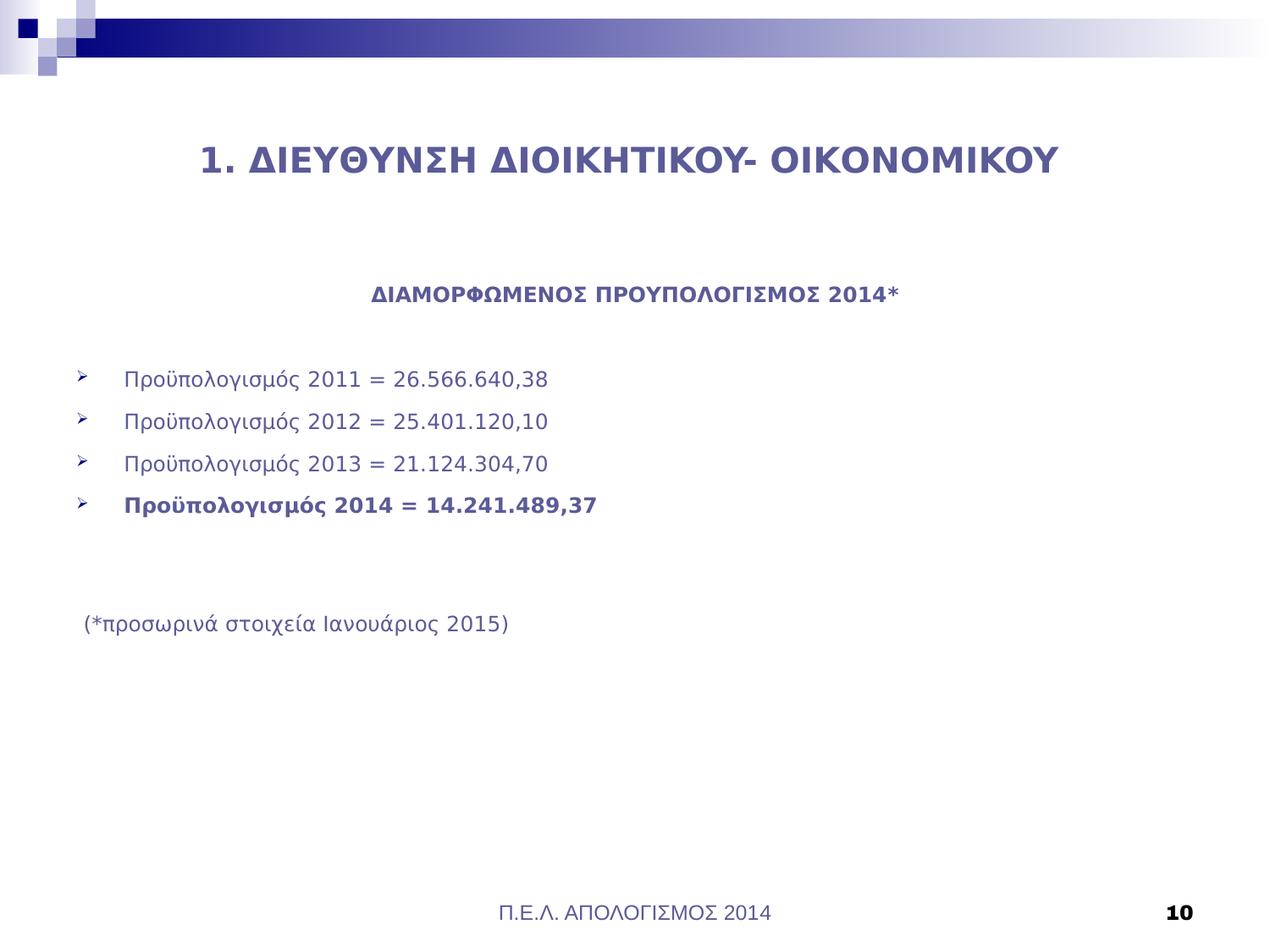

# 1. ΔΙΕΥΘΥΝΣΗ ΔΙΟΙΚHTIKOY- ΟΙΚΟΝOMIKOY
ΔΙΑΜΟΡΦΩΜΕΝΟΣ ΠΡΟΥΠΟΛΟΓΙΣΜΟΣ 2014*

Προϋπολογισμός 2011 = 26.566.640,38
Προϋπολογισμός 2012 = 25.401.120,10
Προϋπολογισμός 2013 = 21.124.304,70
Προϋπολογισμός 2014 = 14.241.489,37

 (*προσωρινά στοιχεία Ιανουάριος 2015)

Π.Ε.Λ. ΑΠΟΛΟΓΙΣΜΟΣ 2014
10